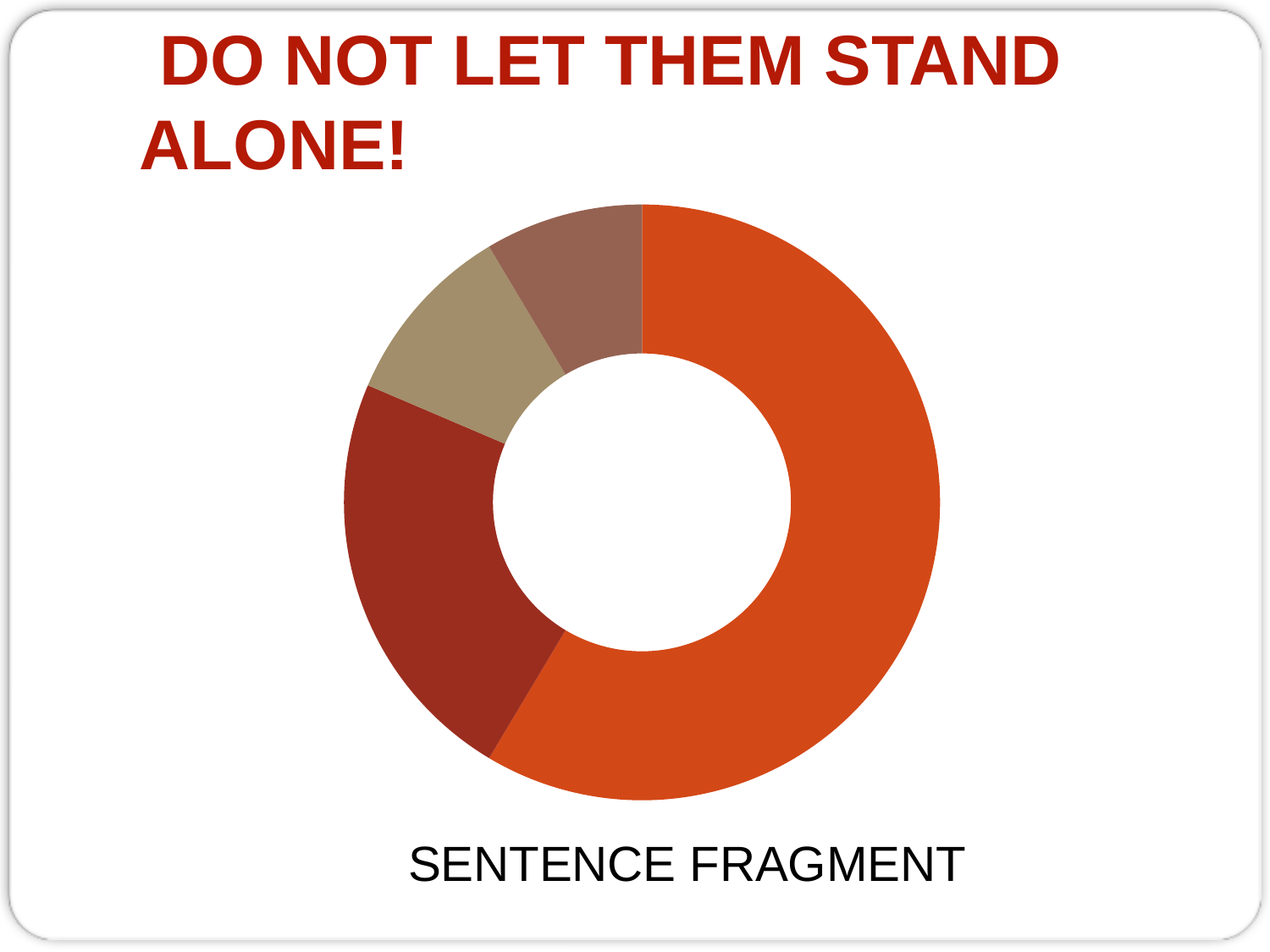

# DO NOT LET THEM STAND ALONE!

### Chart

| Category | Satışlar |
|---|---|
| DO NOT  | 8.200000000000001 |
|     LET | 3.2 |
|  THEM | 1.4 |
|  ALONE | 1.2 |
  SENTENCE FRAGMENT